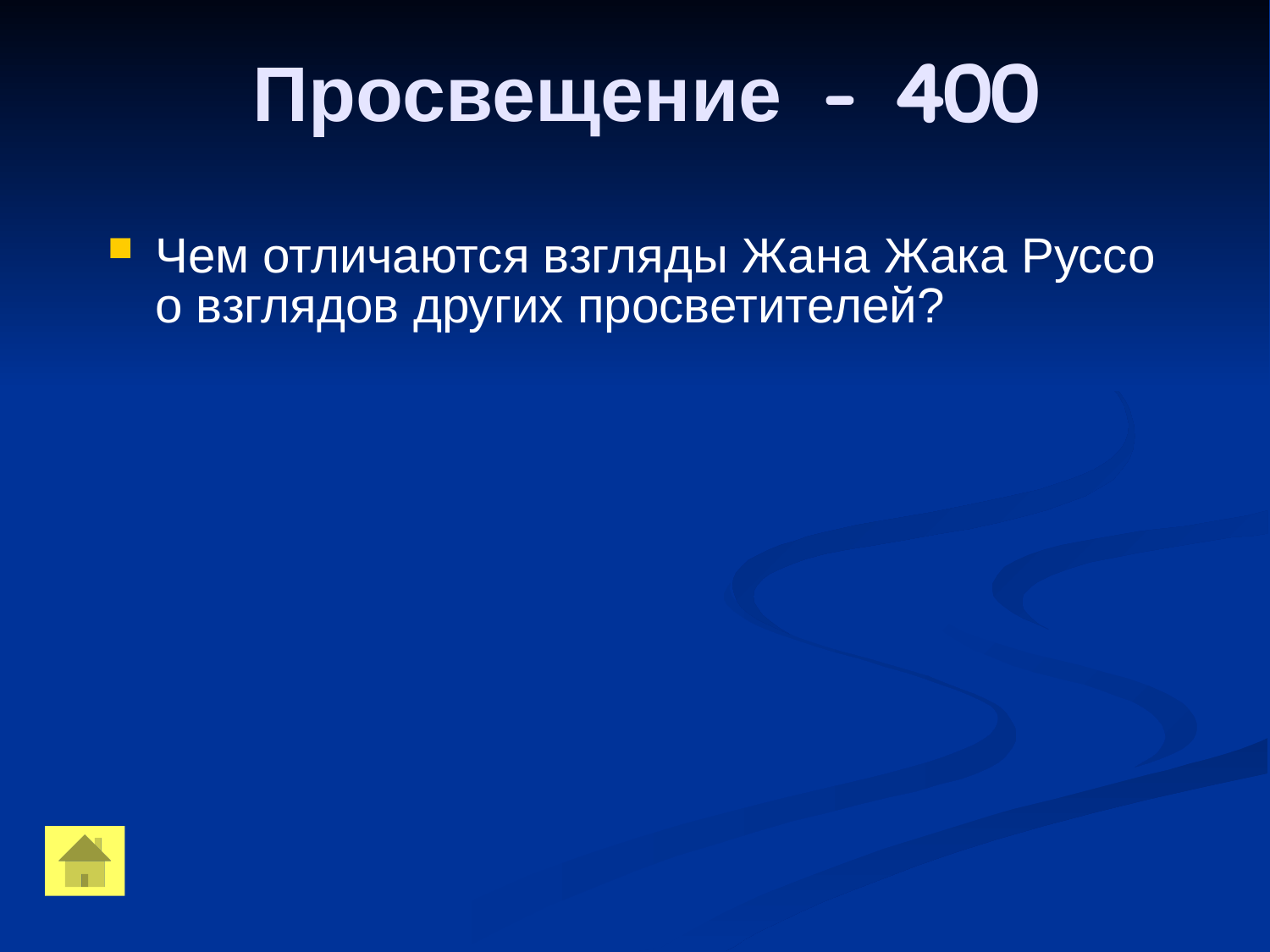

Просвещение - 400
Чем отличаются взгляды Жана Жака Руссо о взглядов других просветителей?